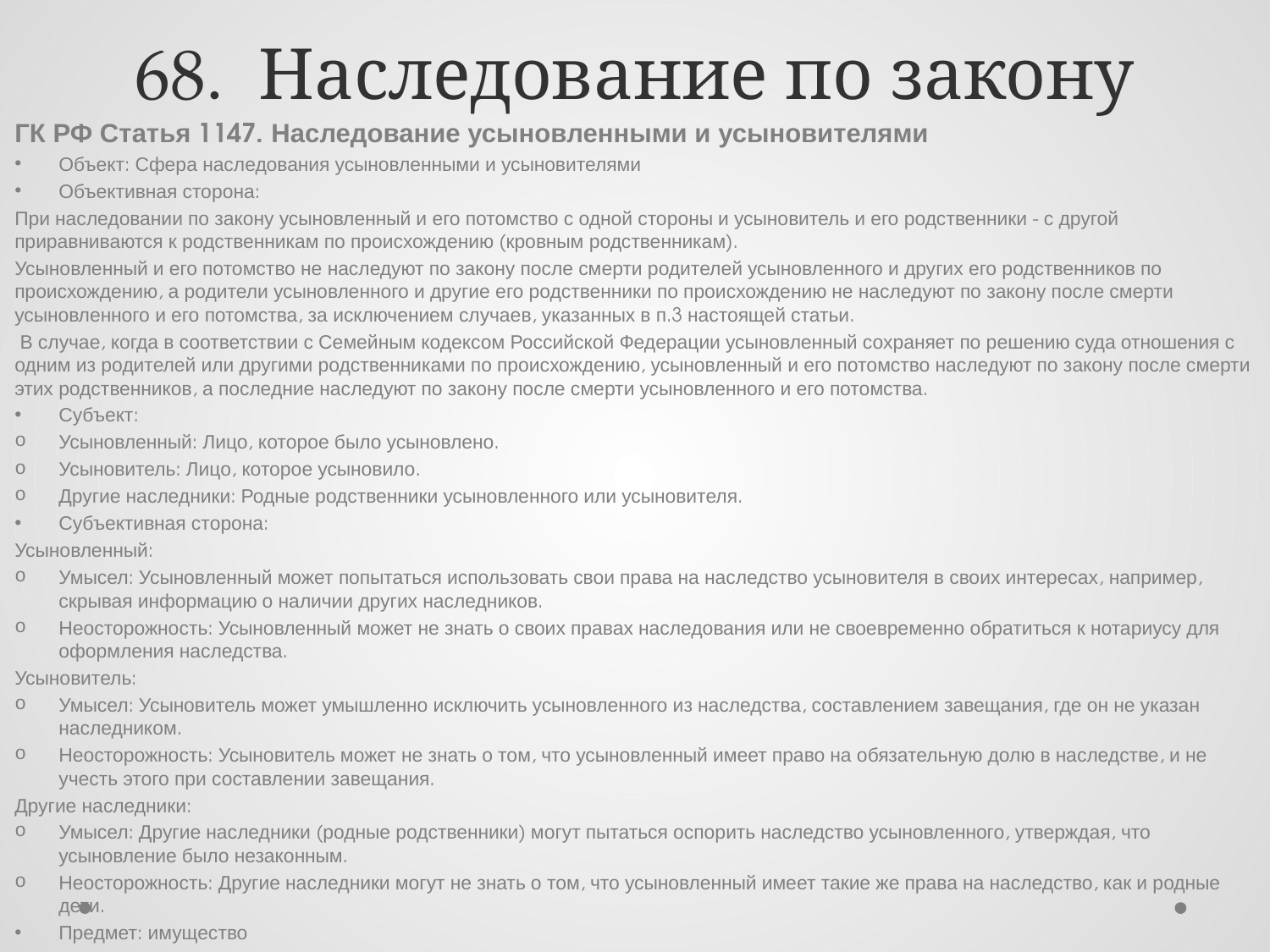

# 68.  Наследование по закону
ГК РФ Статья 1147. Наследование усыновленными и усыновителями
Объект: Сфера наследования усыновленными и усыновителями
Объективная сторона:
При наследовании по закону усыновленный и его потомство с одной стороны и усыновитель и его родственники - с другой приравниваются к родственникам по происхождению (кровным родственникам).
Усыновленный и его потомство не наследуют по закону после смерти родителей усыновленного и других его родственников по происхождению, а родители усыновленного и другие его родственники по происхождению не наследуют по закону после смерти усыновленного и его потомства, за исключением случаев, указанных в п.3 настоящей статьи.
 В случае, когда в соответствии с Семейным кодексом Российской Федерации усыновленный сохраняет по решению суда отношения с одним из родителей или другими родственниками по происхождению, усыновленный и его потомство наследуют по закону после смерти этих родственников, а последние наследуют по закону после смерти усыновленного и его потомства.
Субъект:
Усыновленный: Лицо, которое было усыновлено.
Усыновитель: Лицо, которое усыновило.
Другие наследники: Родные родственники усыновленного или усыновителя.
Субъективная сторона:
Усыновленный:
Умысел: Усыновленный может попытаться использовать свои права на наследство усыновителя в своих интересах, например, скрывая информацию о наличии других наследников.
Неосторожность: Усыновленный может не знать о своих правах наследования или не своевременно обратиться к нотариусу для оформления наследства.
Усыновитель:
Умысел: Усыновитель может умышленно исключить усыновленного из наследства, составлением завещания, где он не указан наследником.
Неосторожность: Усыновитель может не знать о том, что усыновленный имеет право на обязательную долю в наследстве, и не учесть этого при составлении завещания.
Другие наследники:
Умысел: Другие наследники (родные родственники) могут пытаться оспорить наследство усыновленного, утверждая, что усыновление было незаконным.
Неосторожность: Другие наследники могут не знать о том, что усыновленный имеет такие же права на наследство, как и родные дети.
Предмет: имущество